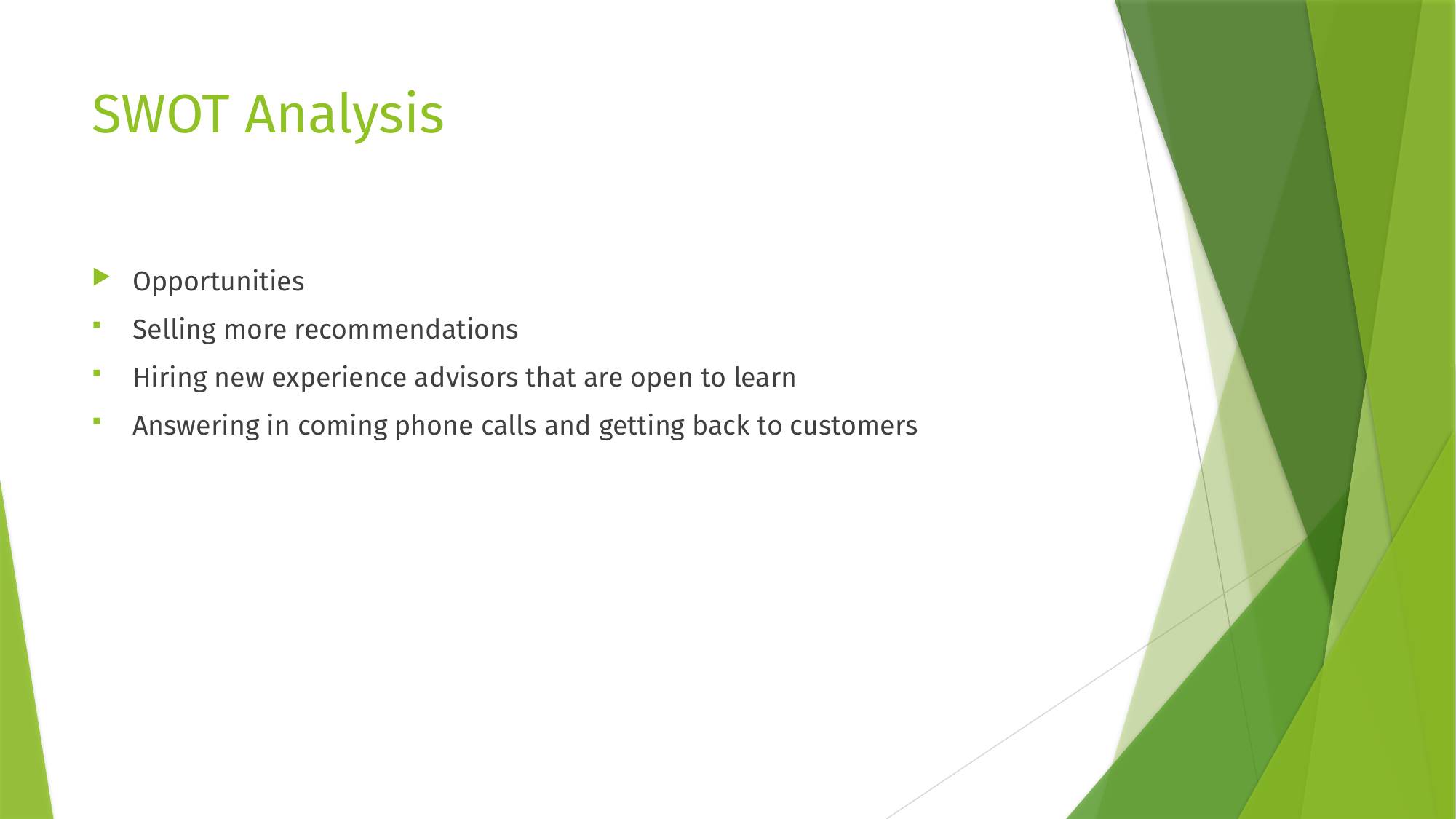

# SWOT Analysis
Opportunities
Selling more recommendations
Hiring new experience advisors that are open to learn
Answering in coming phone calls and getting back to customers